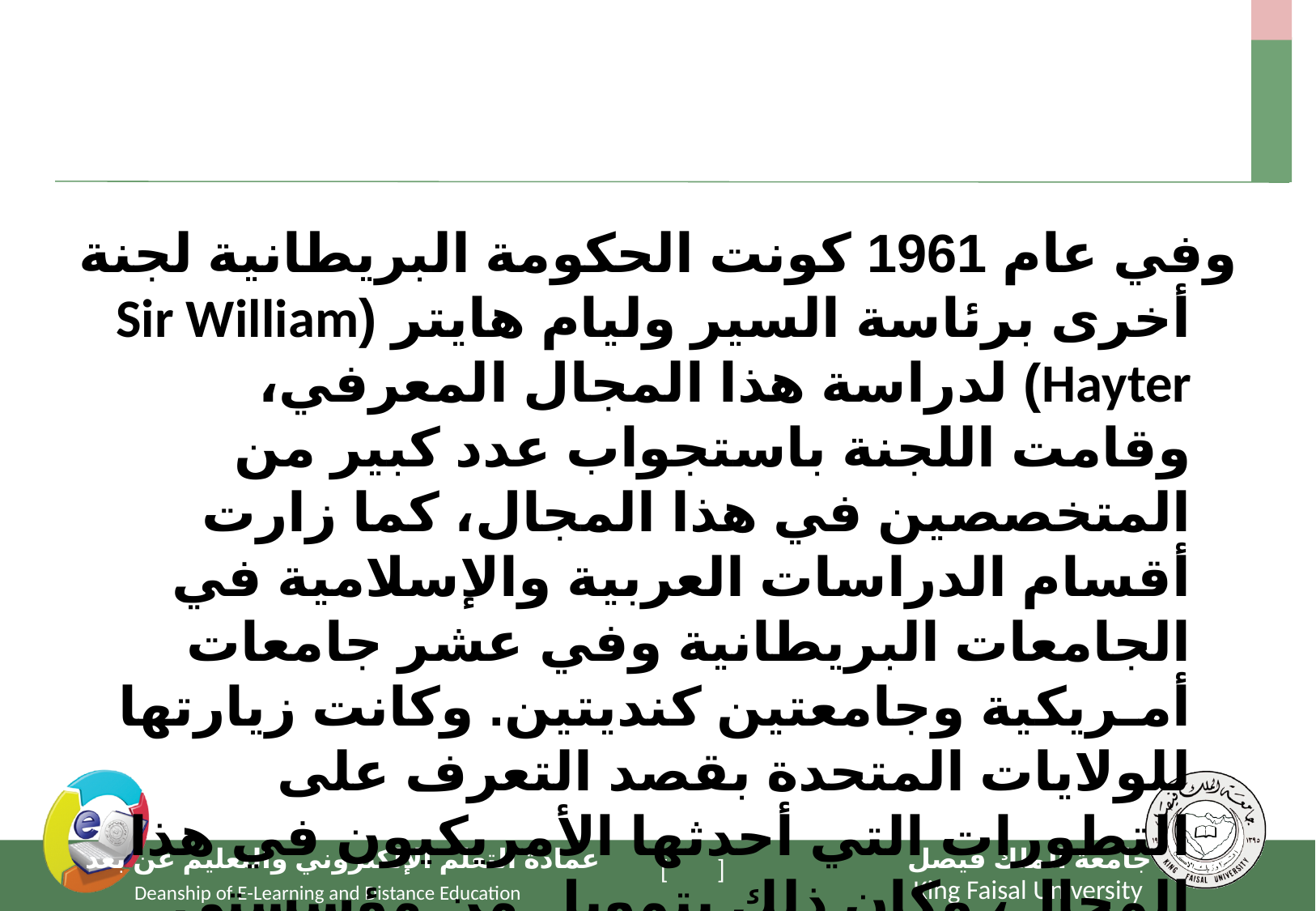

#
وفي عام 1961 كونت الحكومة البريطانية لجنة أخرى برئاسة السير وليام هايتر (Sir William Hayter) لدراسة هذا المجال المعرفي، وقامت اللجنة باستجواب عدد كبير من المتخصصين في هذا المجال، كما زارت أقسام الدراسات العربية والإسلامية في الجامعات البريطانية وفي عشر جامعات أمـريكية وجامعتين كنديتين. وكانت زيارتها للولايات المتحدة بقصد التعرف على التطورات التي أحدثها الأمريكيون في هذا المجال، وكان ذلك بتمويل من مؤسستي روكفللر وفورد.